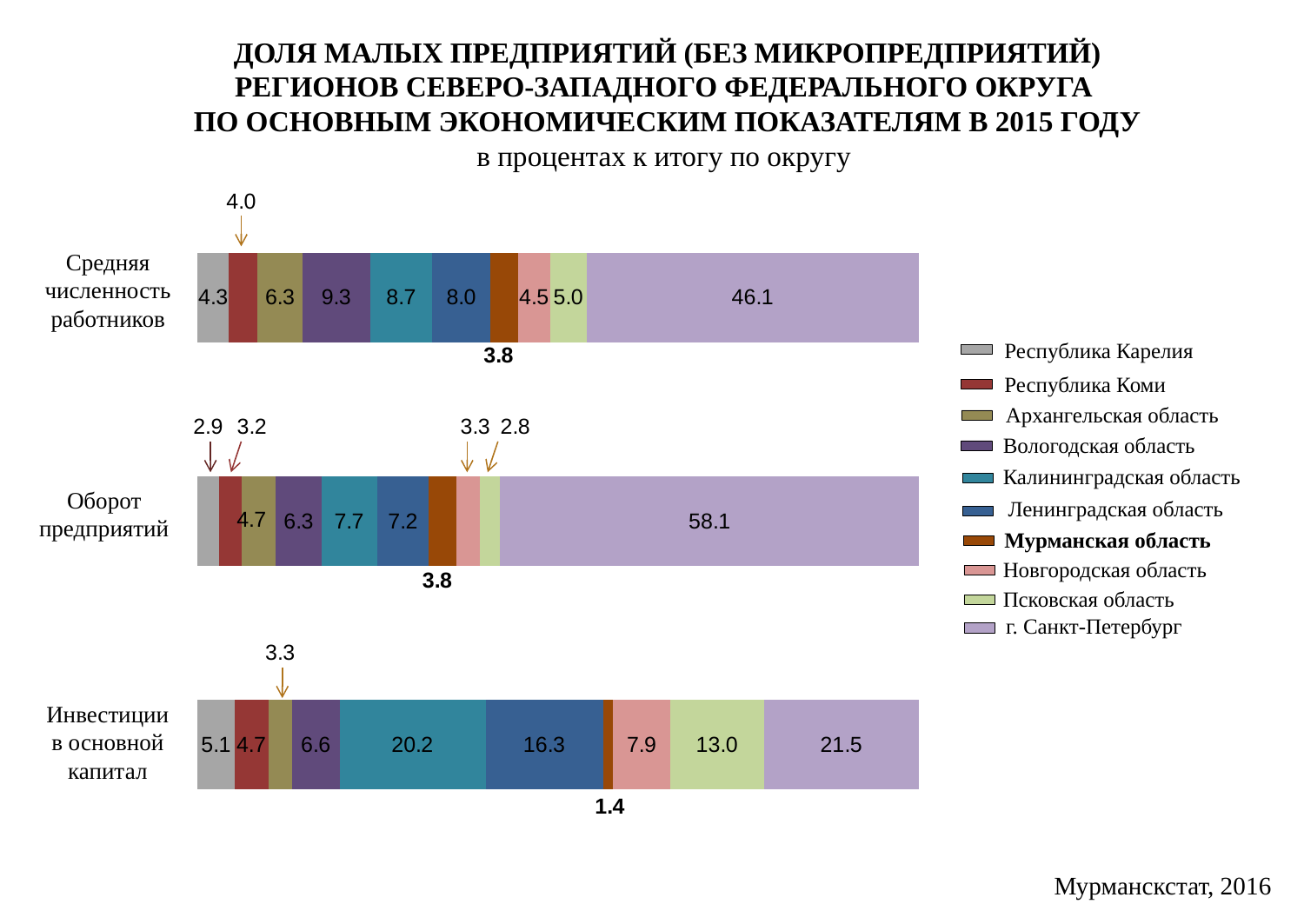

ДОЛЯ МАЛЫХ ПРЕДПРИЯТИЙ (БЕЗ МИКРОПРЕДПРИЯТИЙ)
РЕГИОНОВ СЕВЕРО-ЗАПАДНОГО ФЕДЕРАЛЬНОГО ОКРУГА
ПО ОСНОВНЫМ ЭКОНОМИЧЕСКИМ ПОКАЗАТЕЛЯМ В 2015 ГОДУ
в процентах к итогу по округу

### Chart

| Category |  |  |  |  |  |  |  |  |  |  |
|---|---|---|---|---|---|---|---|---|---|---|
Средняя численность работников
Республика Карелия

Республика Коми

Архангельская область

Вологодская область

Калининградская область
Оборот предприятий

Ленинградская область

Мурманская область

Новгородская область

Псковская область

г. Санкт-Петербург

Инвестиции в основной капитал
Мурманскстат, 2016